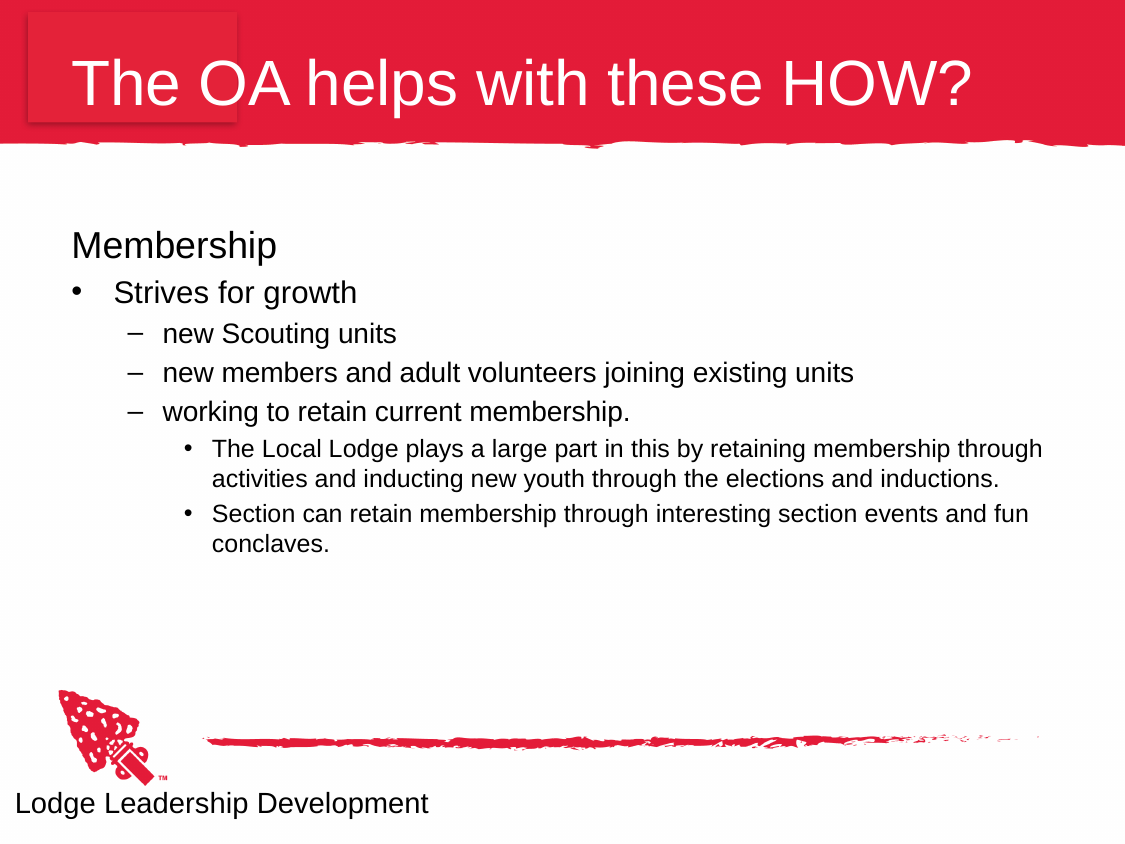

# The OA helps with these HOW?
Membership
Strives for growth
new Scouting units
new members and adult volunteers joining existing units
working to retain current membership.
The Local Lodge plays a large part in this by retaining membership through activities and inducting new youth through the elections and inductions.
Section can retain membership through interesting section events and fun conclaves.

Lodge Leadership Development